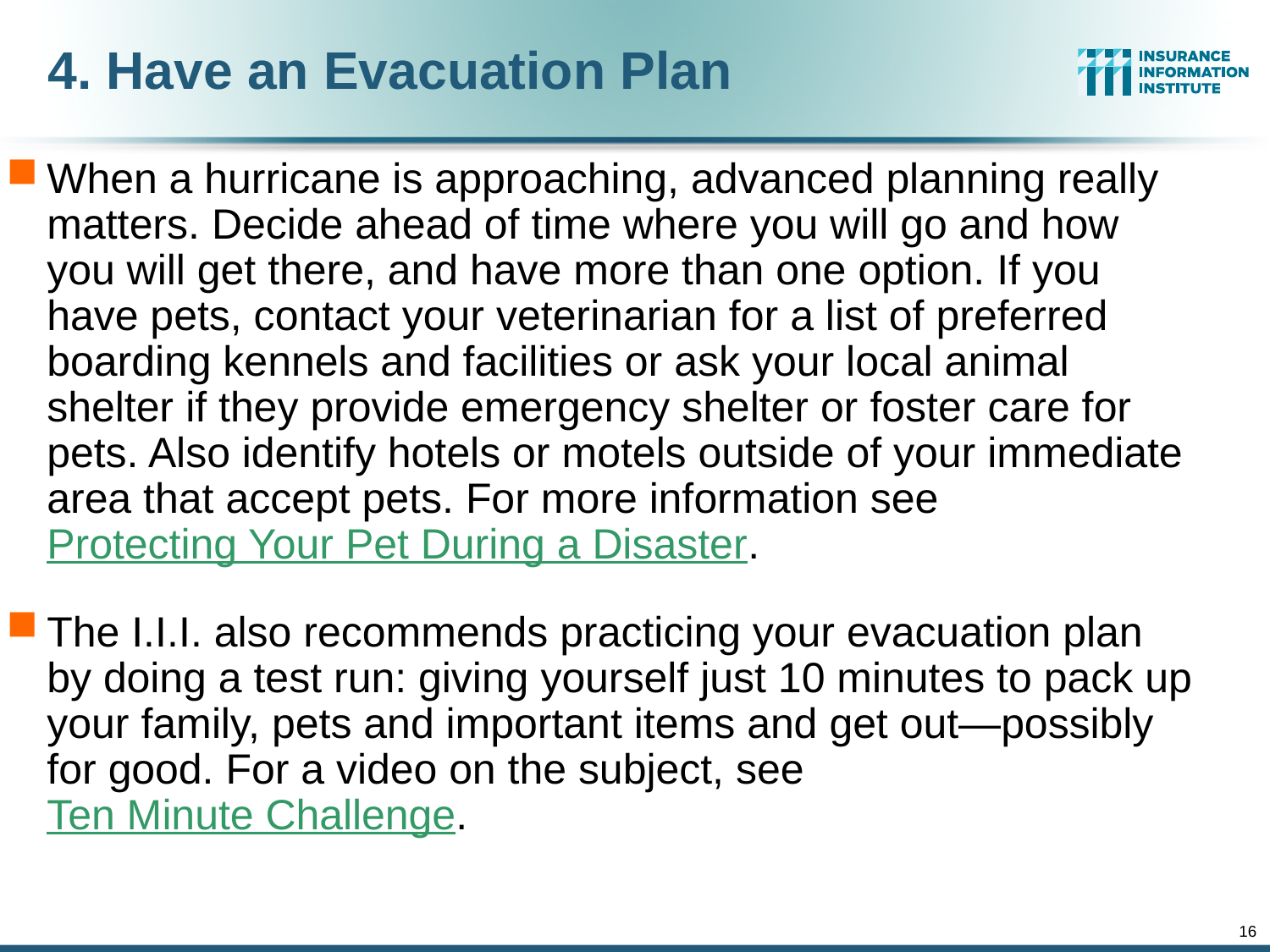

# 4. Have an Evacuation Plan
When a hurricane is approaching, advanced planning really matters. Decide ahead of time where you will go and how you will get there, and have more than one option. If you have pets, contact your veterinarian for a list of preferred boarding kennels and facilities or ask your local animal shelter if they provide emergency shelter or foster care for pets. Also identify hotels or motels outside of your immediate area that accept pets. For more information see Protecting Your Pet During a Disaster.
The I.I.I. also recommends practicing your evacuation plan by doing a test run: giving yourself just 10 minutes to pack up your family, pets and important items and get out—possibly for good. For a video on the subject, see Ten Minute Challenge.
16
12/01/09 - 9pm
eSlide – P6466 – The Financial Crisis and the Future of the P/C